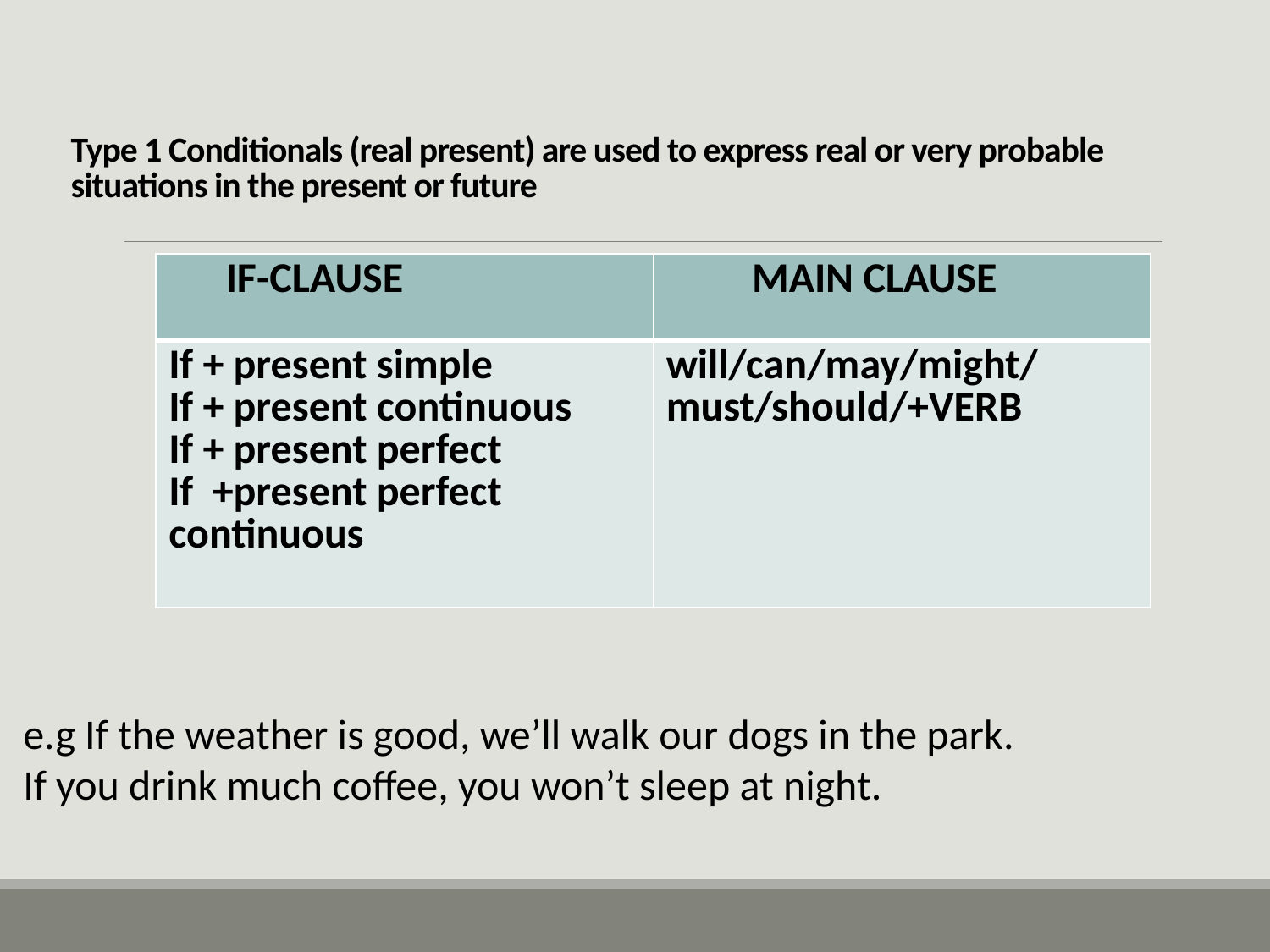

# Type 1 Conditionals (real present) are used to express real or very probable situations in the present or future
| IF-CLAUSE | MAIN CLAUSE |
| --- | --- |
| If + present simple If + present continuous If + present perfect If +present perfect continuous | will/can/may/might/must/should/+VERB |
e.g If the weather is good, we’ll walk our dogs in the park.
If you drink much coffee, you won’t sleep at night.